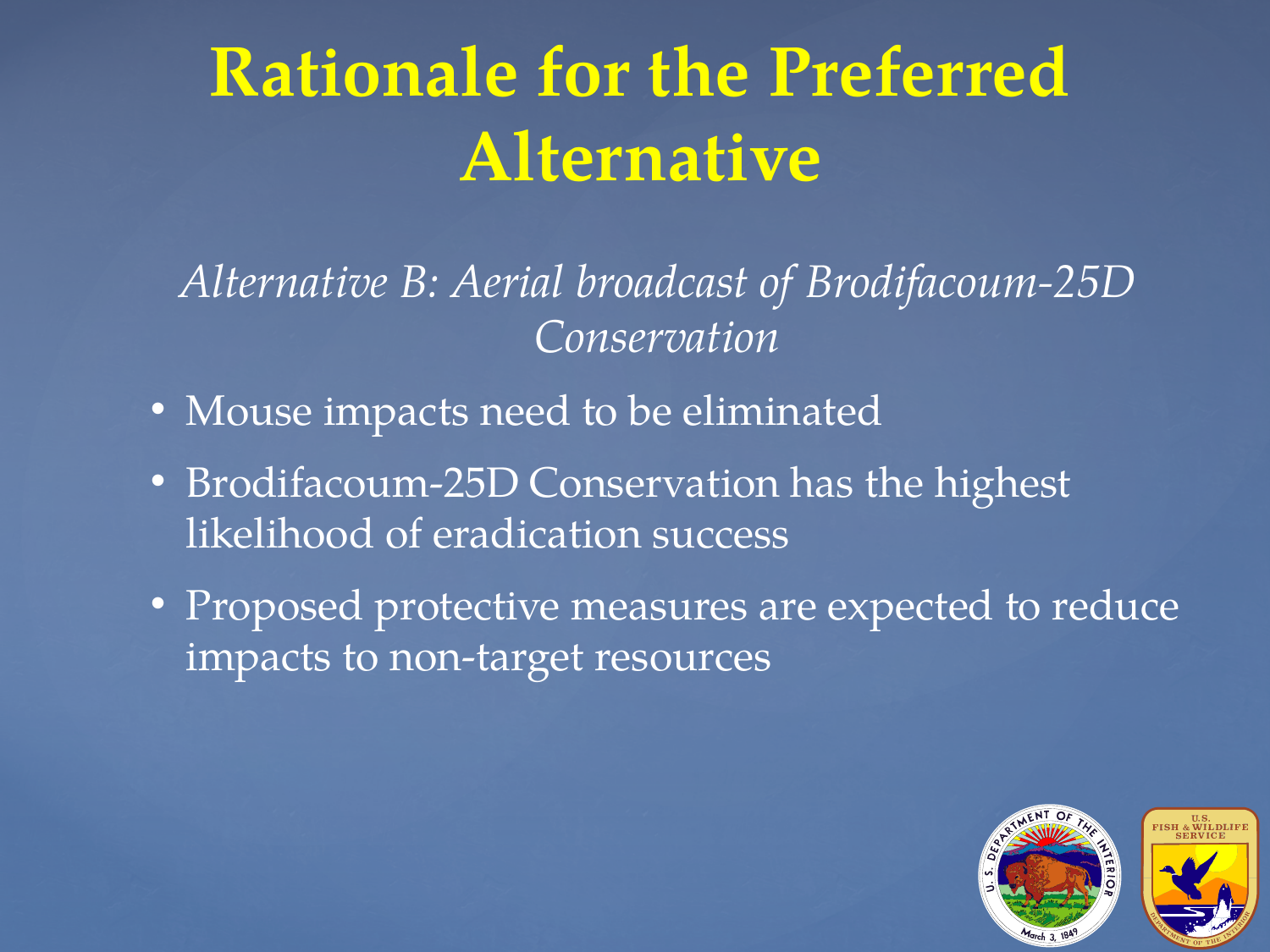

# Rationale for the Preferred Alternative
Alternative B: Aerial broadcast of Brodifacoum-25D Conservation
Mouse impacts need to be eliminated
Brodifacoum-25D Conservation has the highest likelihood of eradication success
Proposed protective measures are expected to reduce impacts to non-target resources